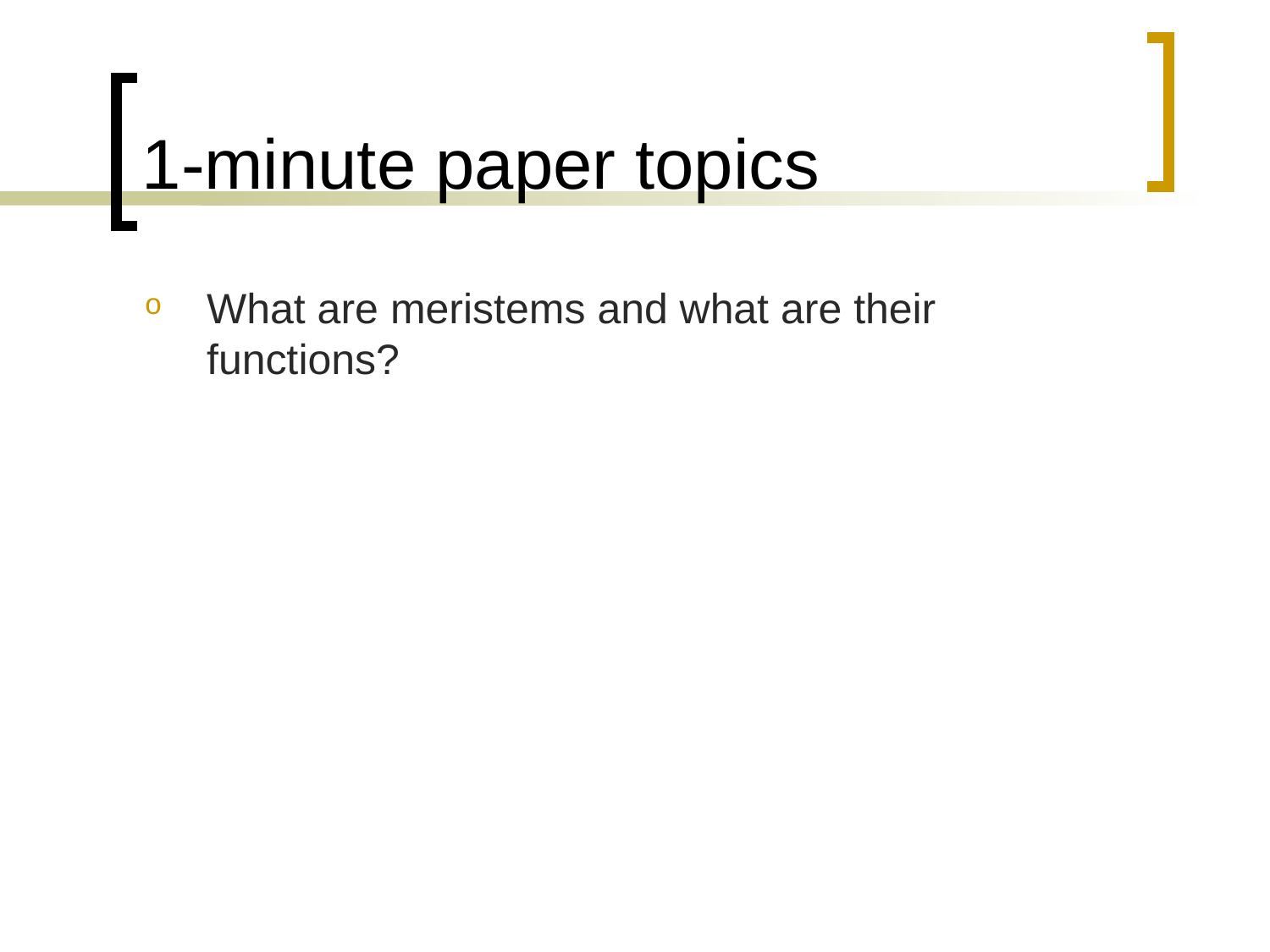

# 1-minute paper topics
What are meristems and what are their functions?